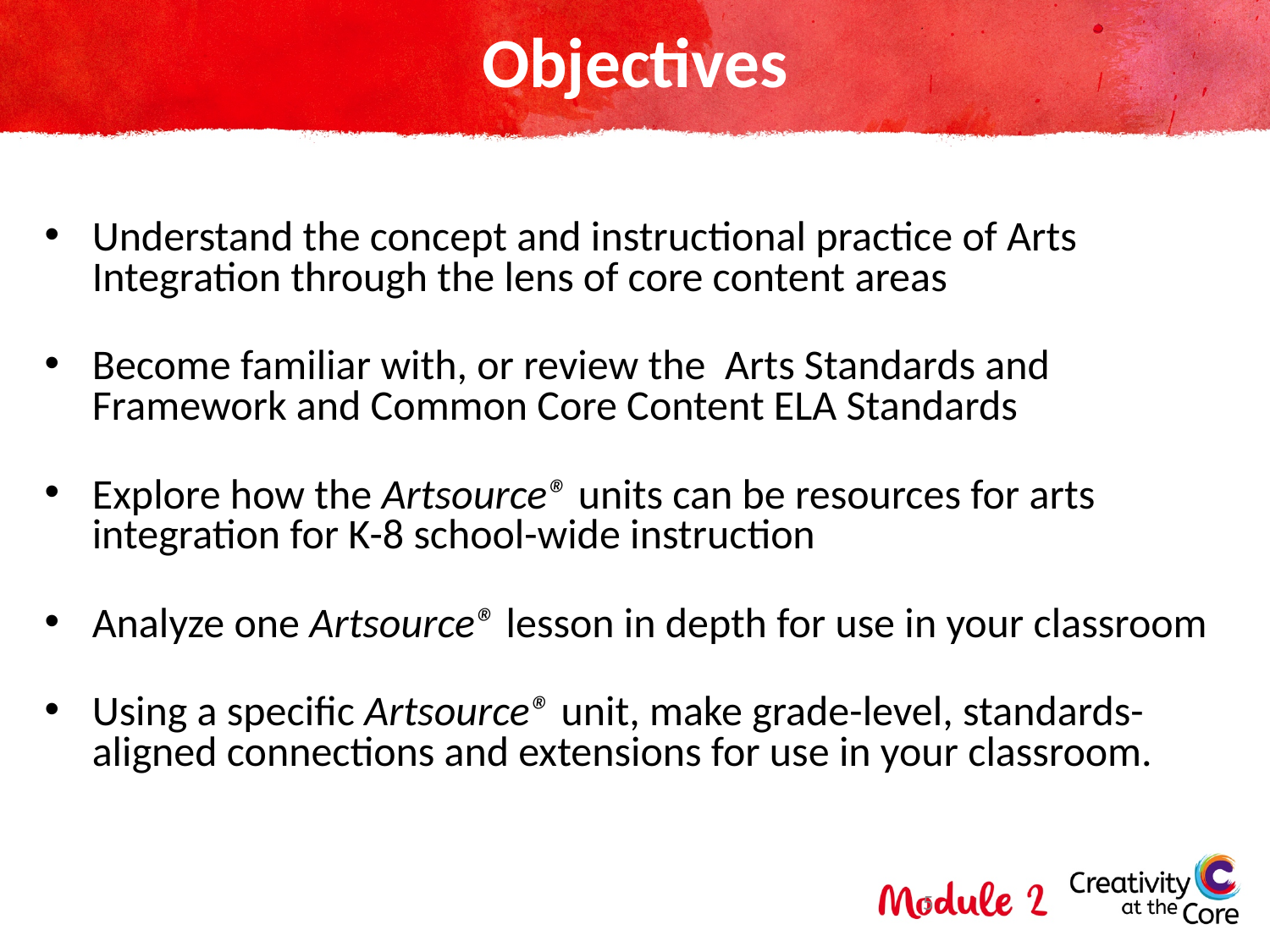

# Objectives

Understand the concept and instructional practice of Arts Integration through the lens of core content areas
Become familiar with, or review the  Arts Standards and Framework and Common Core Content ELA Standards
Explore how the Artsource® units can be resources for arts integration for K-8 school-wide instruction
Analyze one Artsource® lesson in depth for use in your classroom
Using a specific Artsource® unit, make grade-level, standards-aligned connections and extensions for use in your classroom.

5